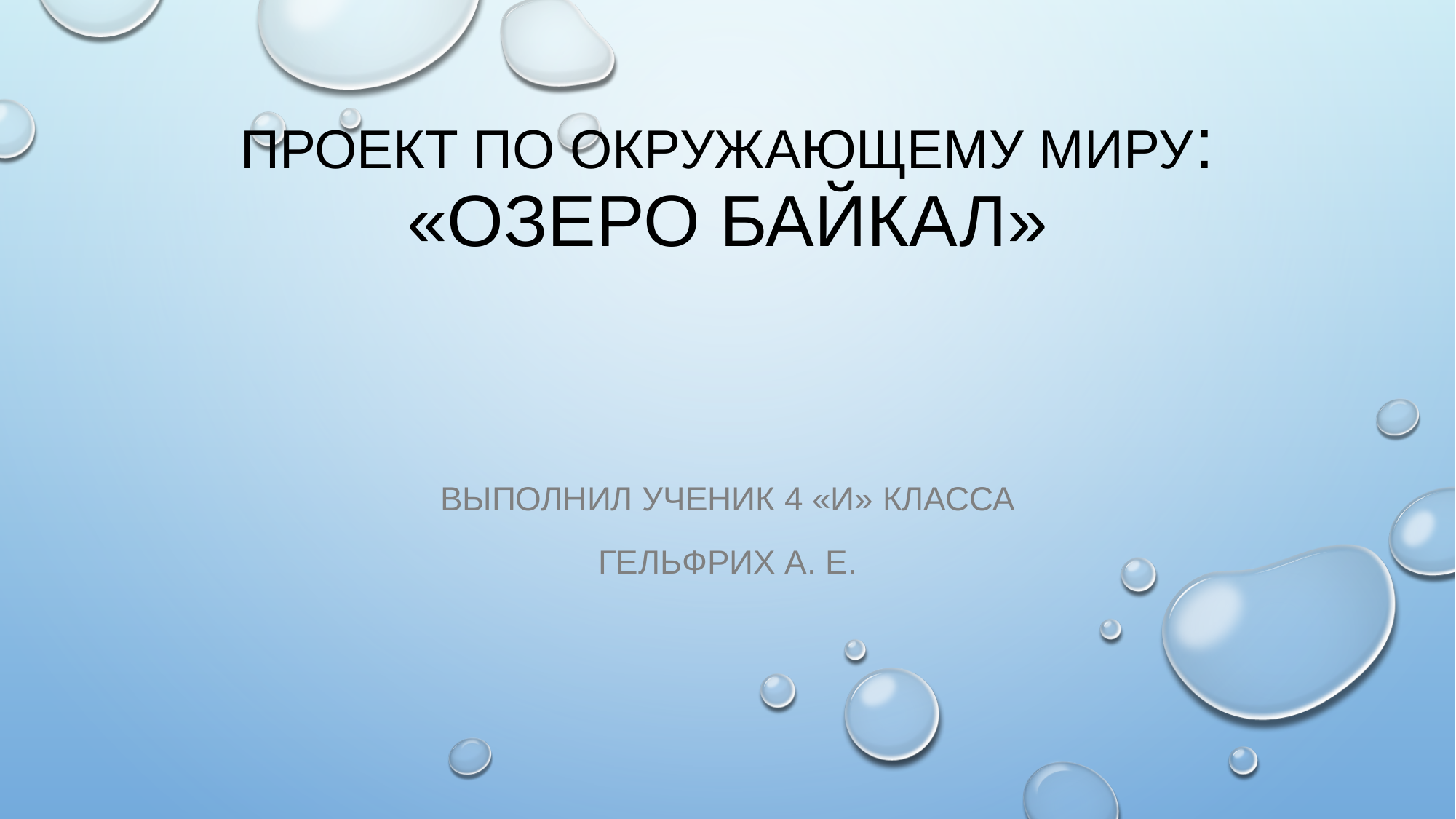

# Проект по окружающему миру: «ОЗЕРО БАЙКАЛ»
Выполнил ученик 4 «и» класса
Гельфрих А. Е.